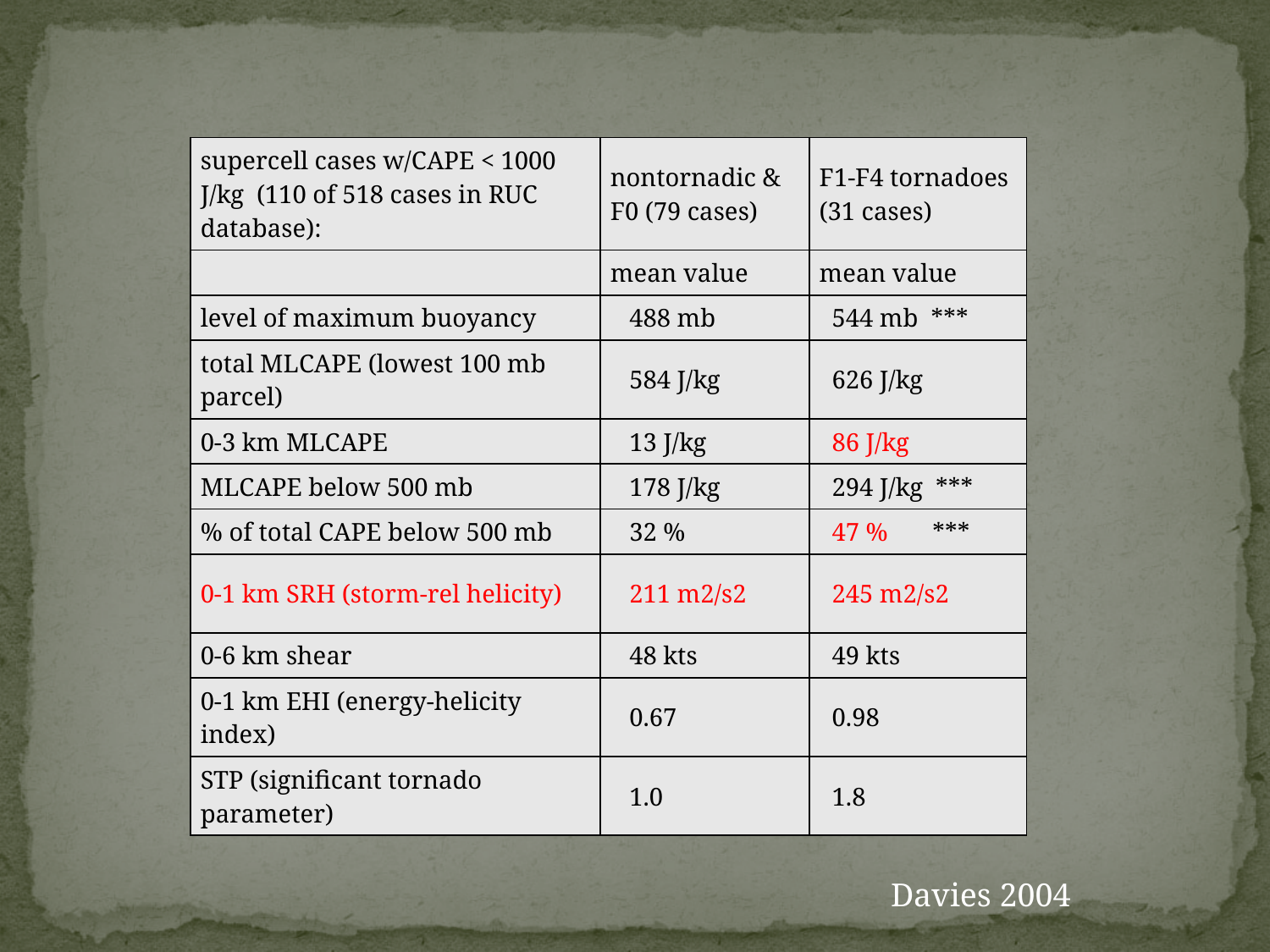

| supercell cases w/CAPE < 1000 J/kg  (110 of 518 cases in RUC database): | nontornadic & F0 (79 cases) | F1-F4 tornadoes (31 cases) |
| --- | --- | --- |
|  | mean value | mean value |
| level of maximum buoyancy | 488 mb | 544 mb  \*\*\* |
| total MLCAPE (lowest 100 mb parcel) | 584 J/kg | 626 J/kg |
| 0-3 km MLCAPE | 13 J/kg | 86 J/kg |
| MLCAPE below 500 mb | 178 J/kg | 294 J/kg  \*\*\* |
| % of total CAPE below 500 mb | 32 % | 47 %       \*\*\* |
| 0-1 km SRH (storm-rel helicity) | 211 m2/s2 | 245 m2/s2 |
| 0-6 km shear | 48 kts | 49 kts |
| 0-1 km EHI (energy-helicity index) | 0.67 | 0.98 |
| STP (significant tornado parameter) | 1.0 | 1.8 |
Davies 2004